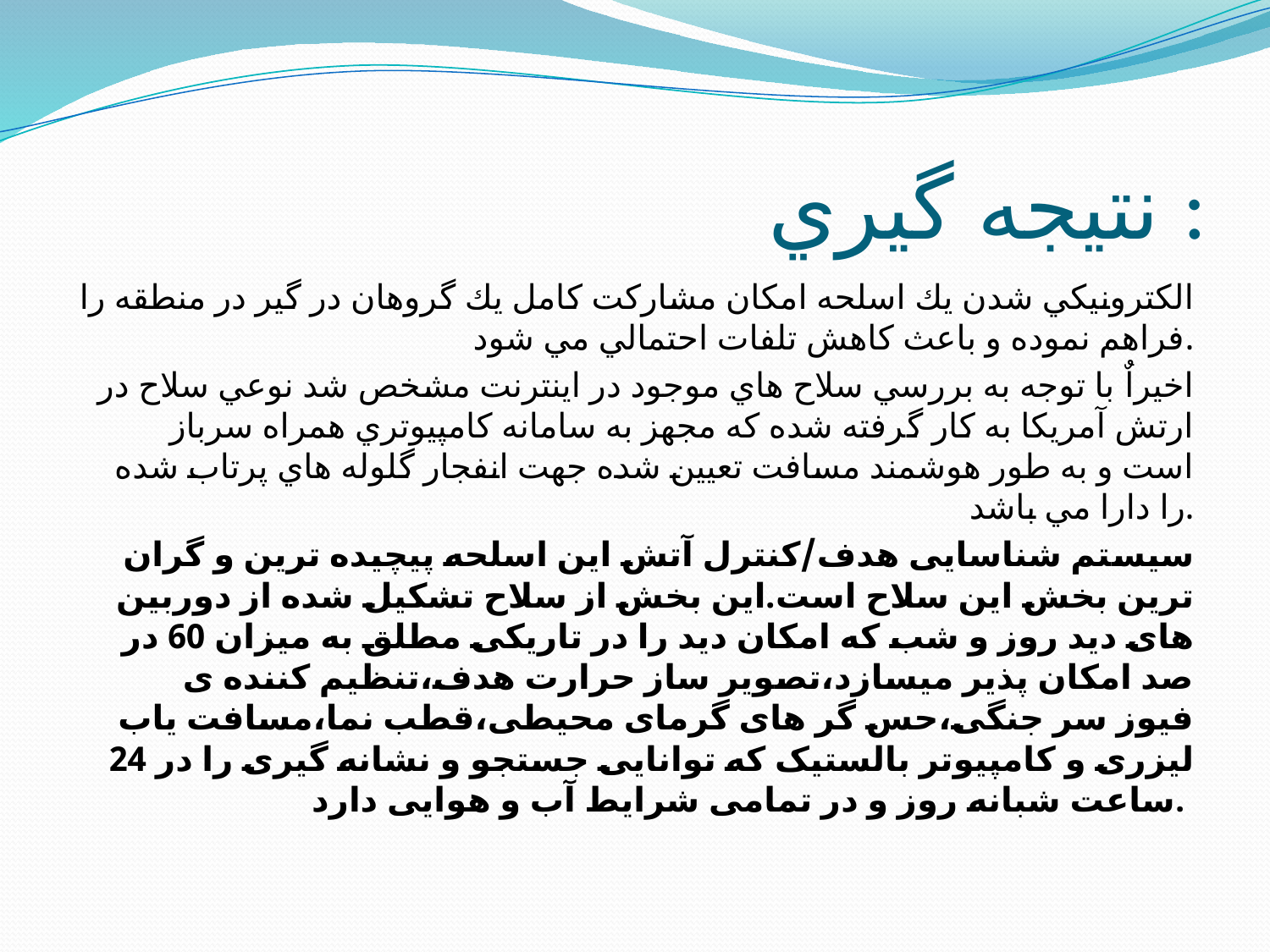

# نتيجه گيري :
الكترونيكي شدن يك اسلحه امكان مشاركت كامل يك گروهان در گير در منطقه را فراهم نموده و باعث كاهش تلفات احتمالي مي شود.
اخيراٌ با توجه به بررسي سلاح هاي موجود در اينترنت مشخص شد نوعي سلاح در ارتش آمريكا به كار گرفته شده كه مجهز به سامانه كامپيوتري همراه سرباز است و به طور هوشمند مسافت تعيين شده جهت انفجار گلوله هاي پرتاب شده را دارا مي باشد.
سیستم شناسایی هدف/کنترل آتش این اسلحه پیچیده ترین و گران ترین بخش این سلاح است.این بخش از سلاح تشکیل شده از دوربین های دید روز و شب که امکان دید را در تاریکی مطلق به میزان 60 در صد امکان پذیر میسازد،تصویر ساز حرارت هدف،تنظیم کننده ی فیوز سر جنگی،حس گر های گرمای محیطی،قطب نما،مسافت یاب لیزری و کامپیوتر بالستیک که توانایی جستجو و نشانه گیری را در 24 ساعت شبانه روز و در تمامی شرایط آب و هوایی دارد.